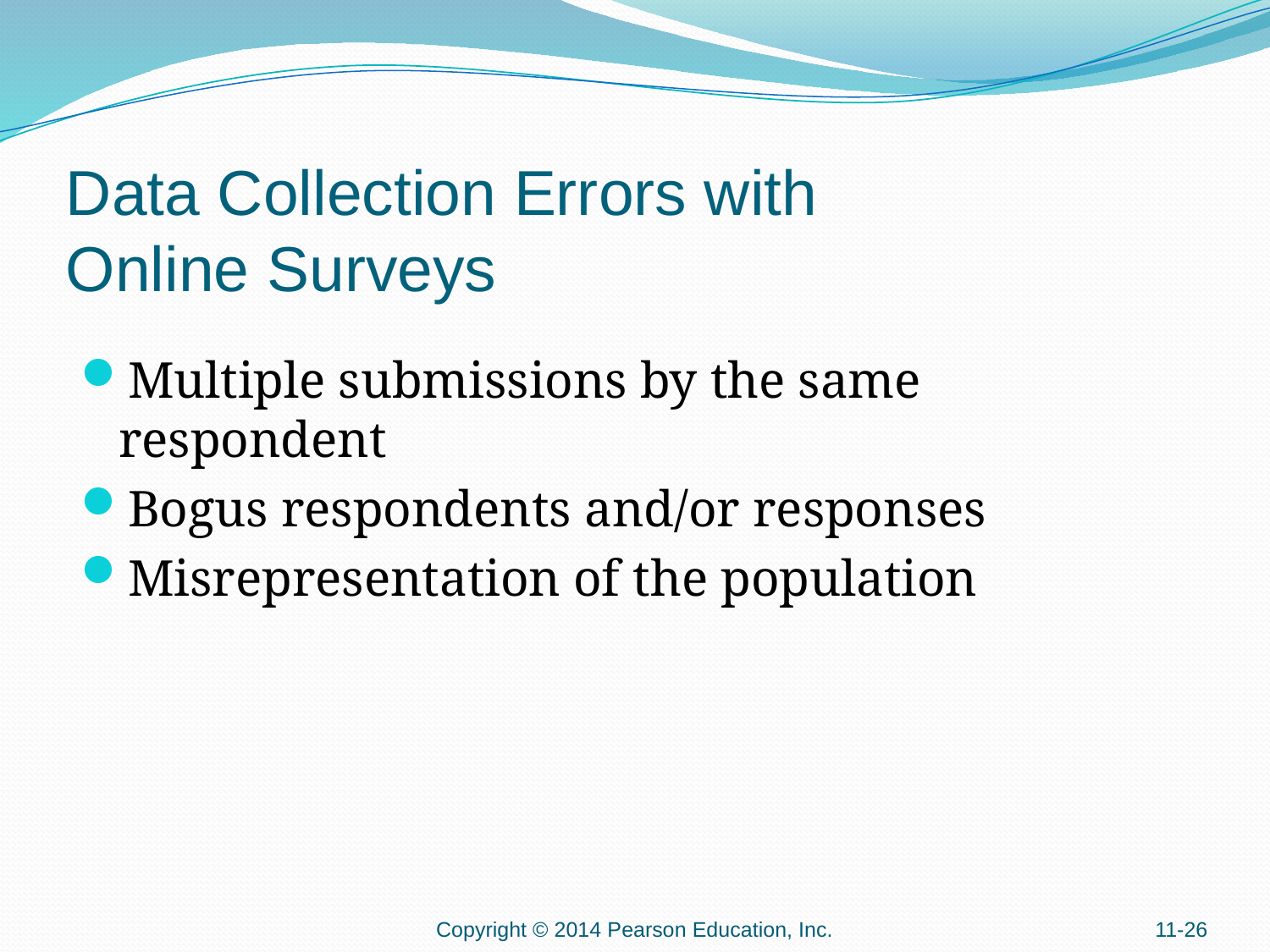

# Data Collection Errors with Online Surveys
Multiple submissions by the same respondent
Bogus respondents and/or responses
Misrepresentation of the population